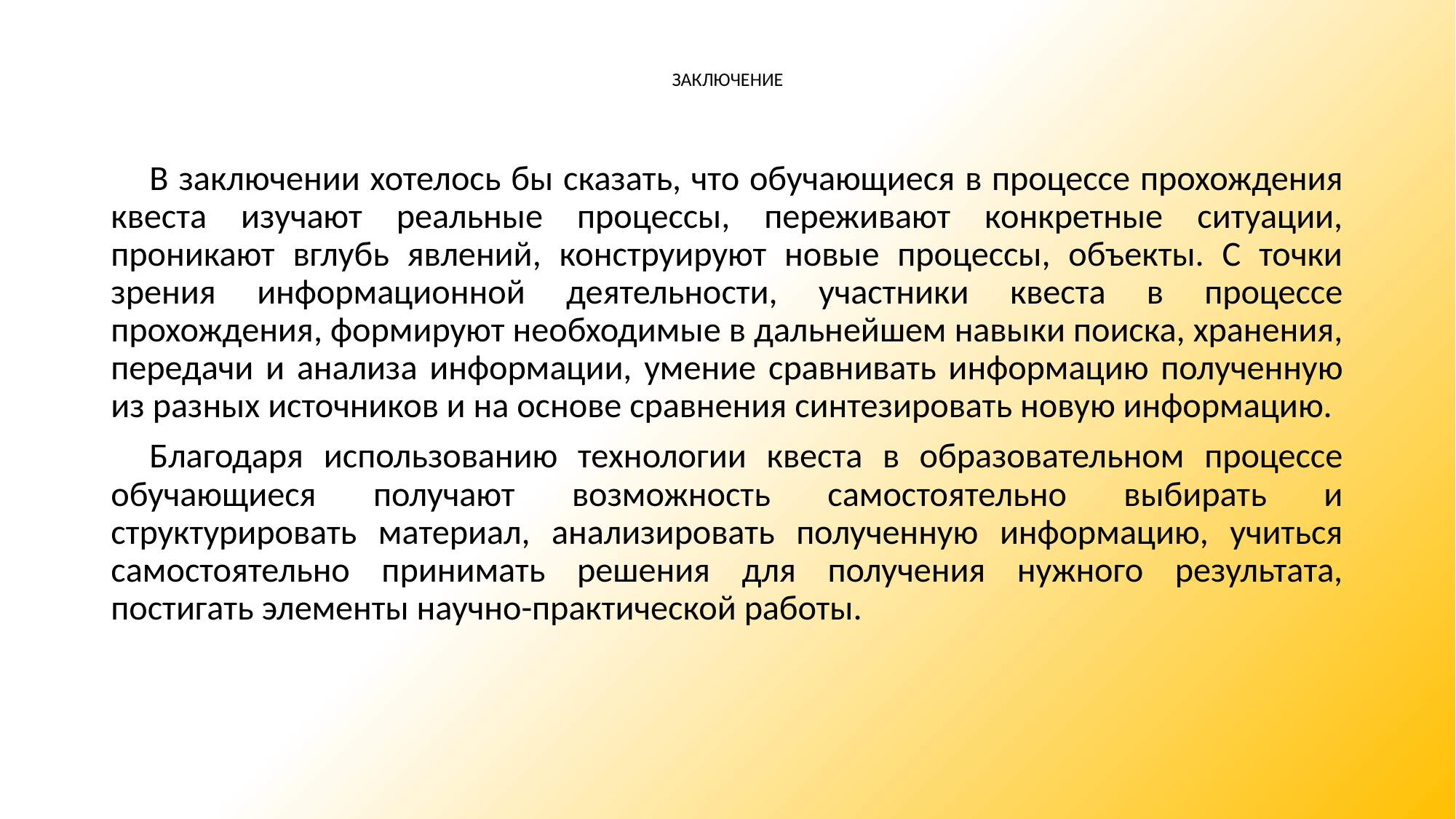

# ЗАКЛЮЧЕНИЕ
В заключении хотелось бы сказать, что обучающиеся в процессе прохождения квеста изучают реальные процессы, переживают конкретные ситуации, проникают вглубь явлений, конструируют новые процессы, объекты. С точки зрения информационной деятельности, участники квеста в процессе прохождения, формируют необходимые в дальнейшем навыки поиска, хранения, передачи и анализа информации, умение сравнивать информацию полученную из разных источников и на основе сравнения синтезировать новую информацию.
Благодаря использованию технологии квеста в образовательном процессе обучающиеся получают возможность самостоятельно выбирать и структурировать материал, анализировать полученную информацию, учиться самостоятельно принимать решения для получения нужного результата, постигать элементы научно-практической работы.